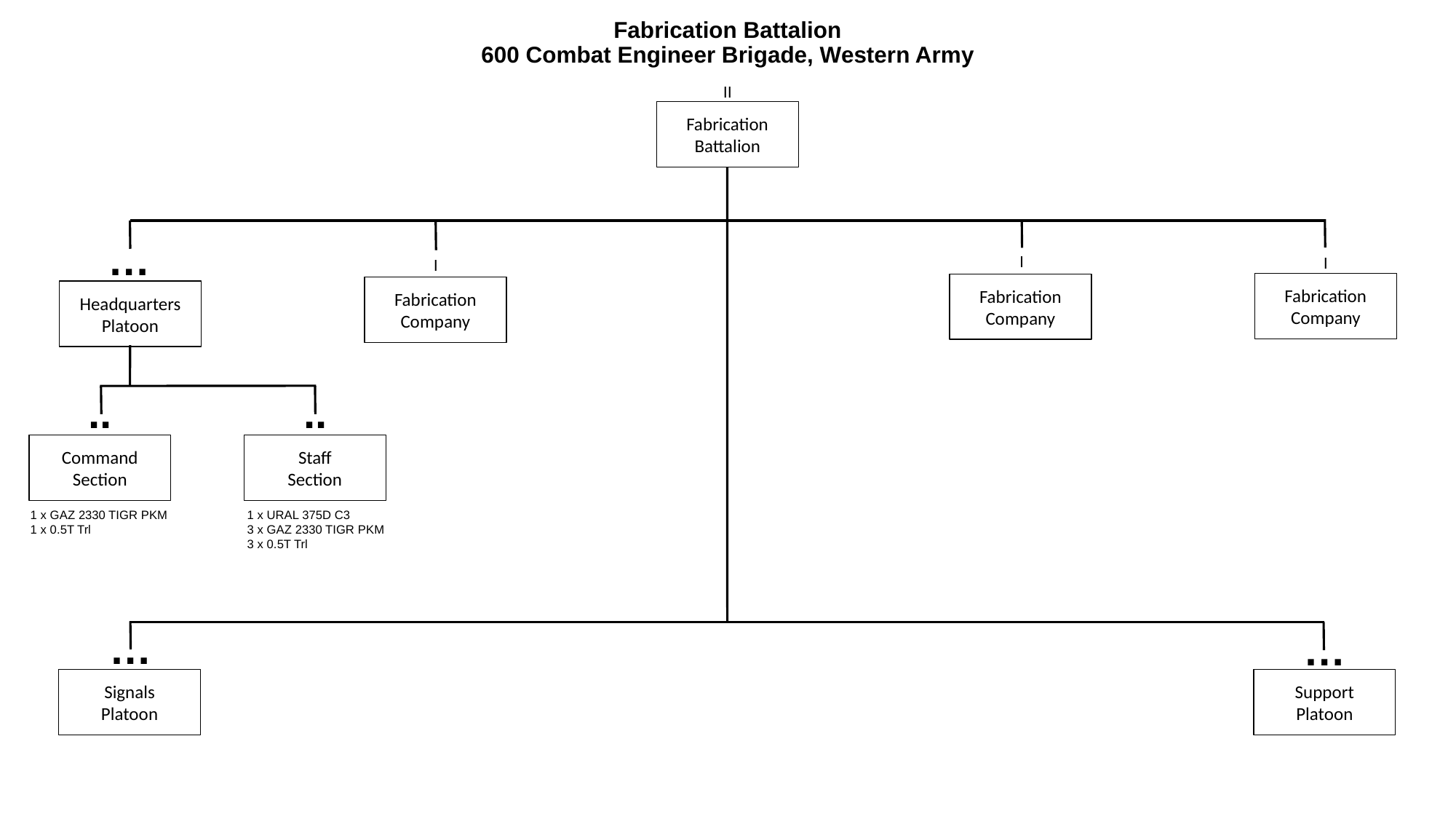

# Fabrication Battalion 600 Combat Engineer Brigade, Western Army
II
Fabrication
Battalion
…
I
I
I
Fabrication
Company
Fabrication
Company
Fabrication
Company
Headquarters
Platoon
..
..
Command
Section
Staff
Section
1 x GAZ 2330 TIGR PKM
1 x 0.5T Trl
1 x URAL 375D C3
3 x GAZ 2330 TIGR PKM
3 x 0.5T Trl
…
…
Signals
Platoon
Support
Platoon